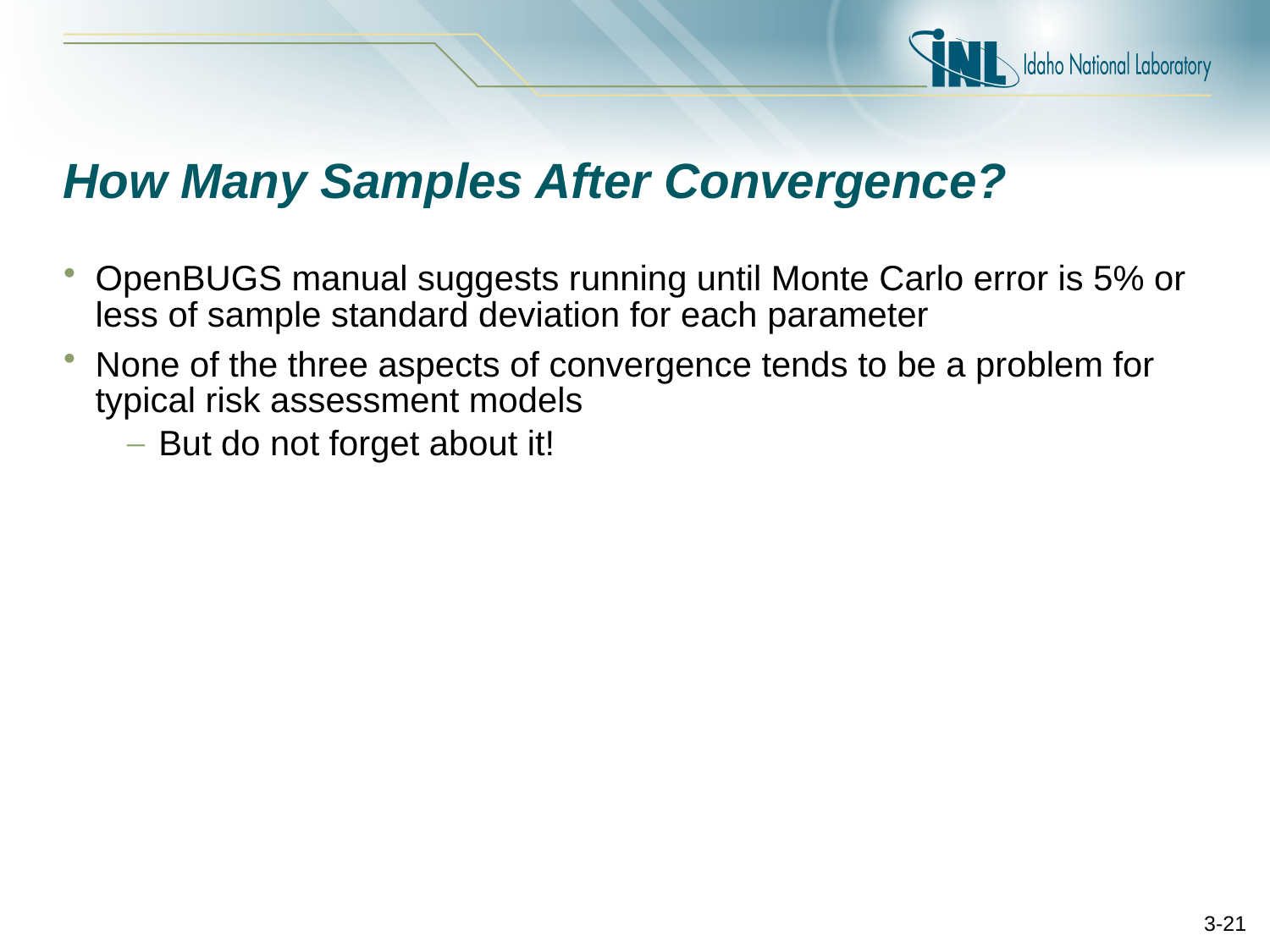

# How Many Samples After Convergence?
OpenBUGS manual suggests running until Monte Carlo error is 5% or less of sample standard deviation for each parameter
None of the three aspects of convergence tends to be a problem for typical risk assessment models
But do not forget about it!
3-21